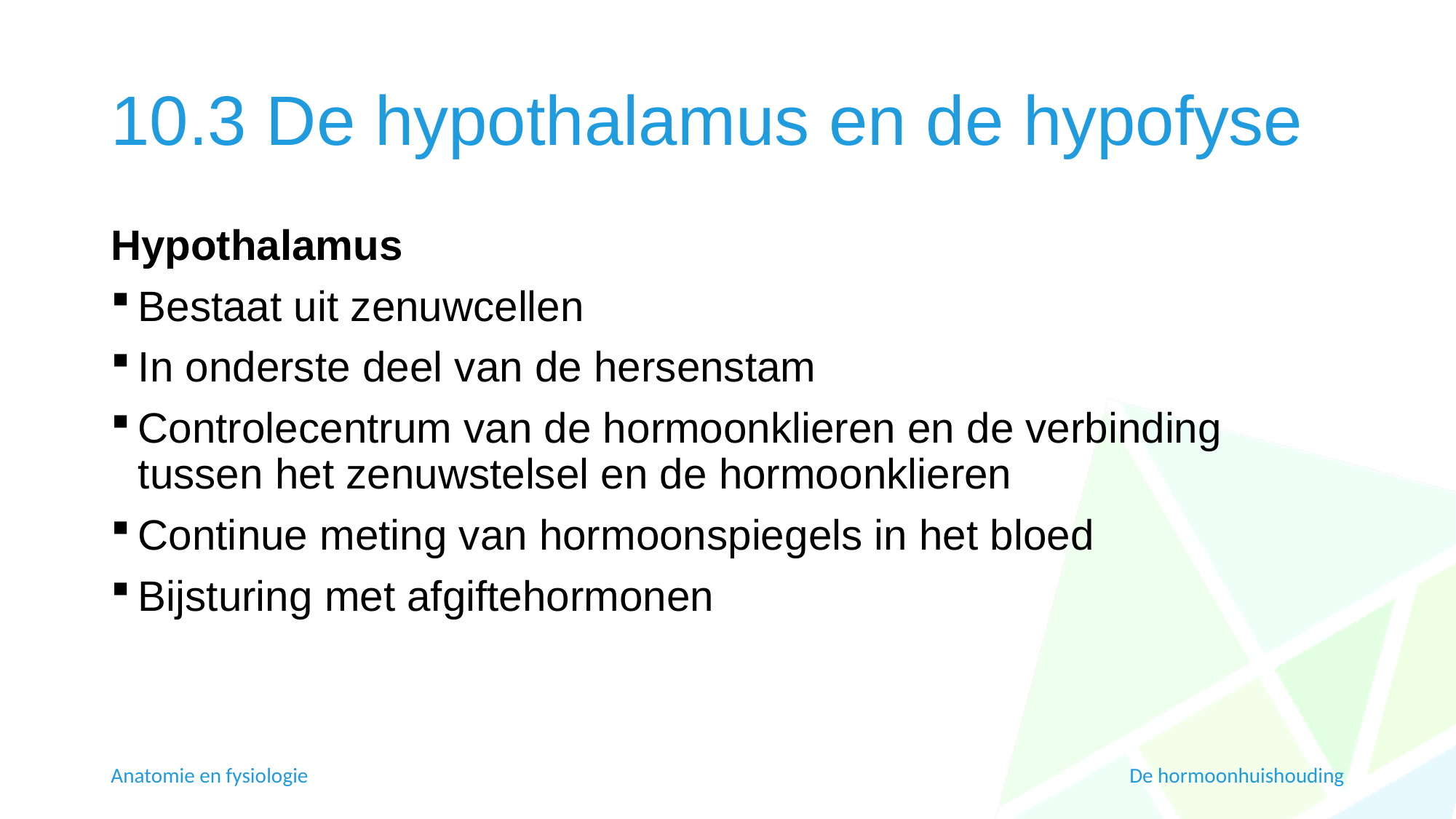

# 10.3 De hypothalamus en de hypofyse
Hypothalamus
Bestaat uit zenuwcellen
In onderste deel van de hersenstam
Controlecentrum van de hormoonklieren en de verbinding tussen het zenuwstelsel en de hormoonklieren
Continue meting van hormoonspiegels in het bloed
Bijsturing met afgiftehormonen
Anatomie en fysiologie
De hormoonhuishouding